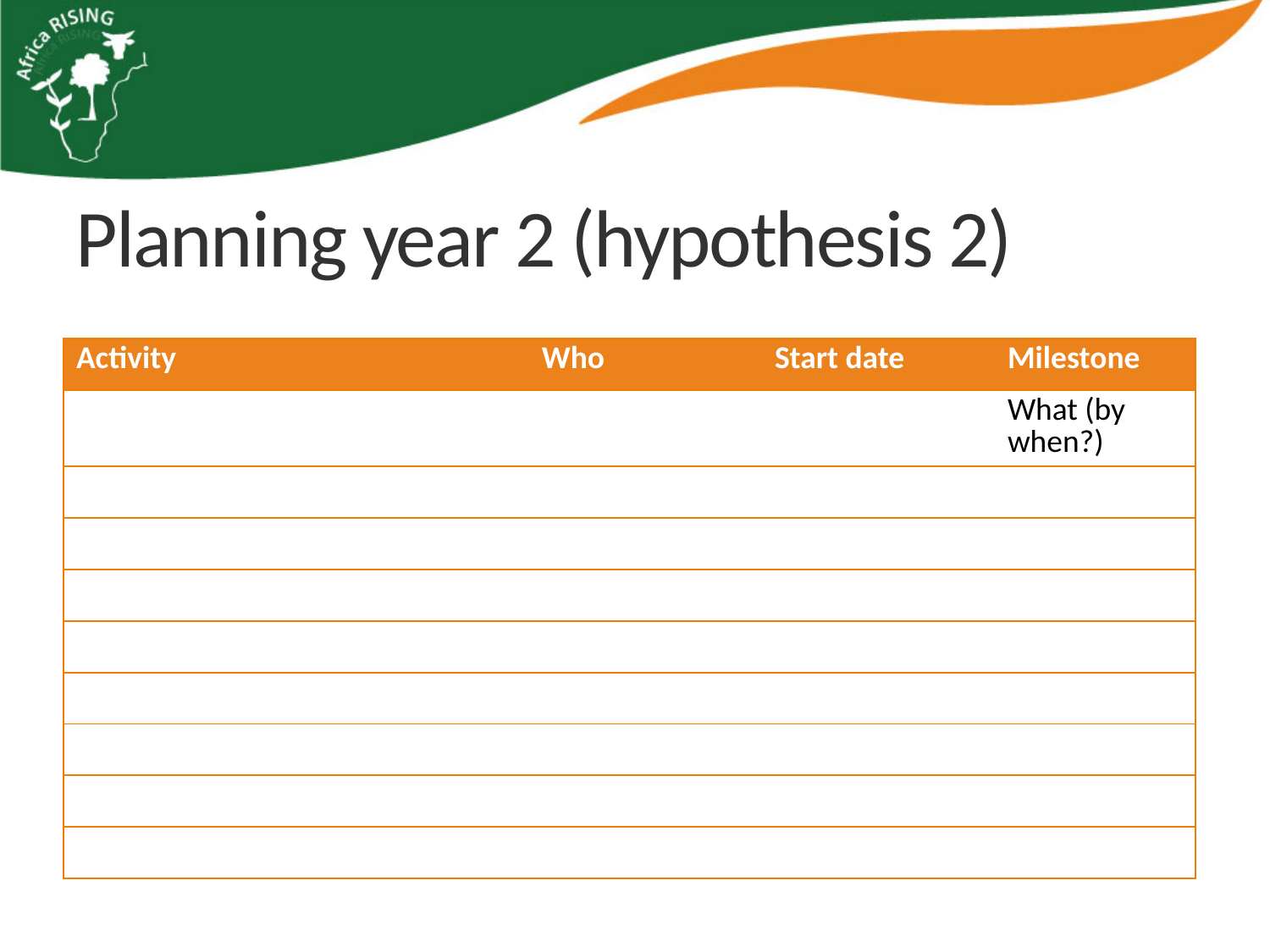

# Planning year 2 (hypothesis 2)
| Activity | Who | Start date | Milestone |
| --- | --- | --- | --- |
|  |  |  | What (by when?) |
|  |  |  |  |
|  |  |  |  |
|  |  |  |  |
|  |  |  |  |
|  |  |  |  |
|  |  |  |  |
|  |  |  |  |
|  |  |  |  |